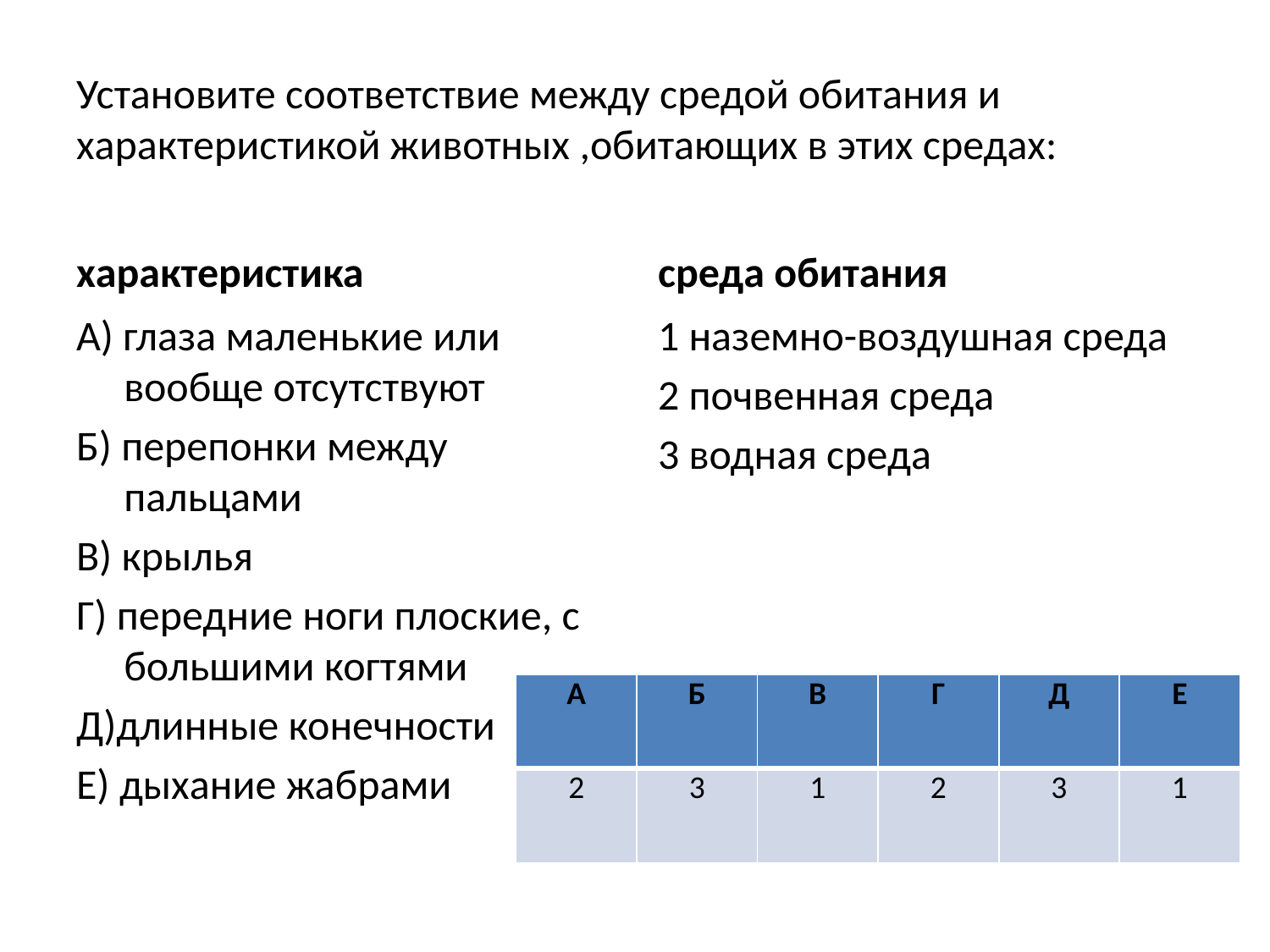

# Установите соответствие между средой обитания и характеристикой животных ,обитающих в этих средах:
характеристика
среда обитания
А) глаза маленькие или вообще отсутствуют
Б) перепонки между пальцами
В) крылья
Г) передние ноги плоские, с большими когтями
Д)длинные конечности
Е) дыхание жабрами
1 наземно-воздушная среда
2 почвенная среда
3 водная среда
| А | Б | В | Г | Д | Е |
| --- | --- | --- | --- | --- | --- |
| 2 | 3 | 1 | 2 | 3 | 1 |